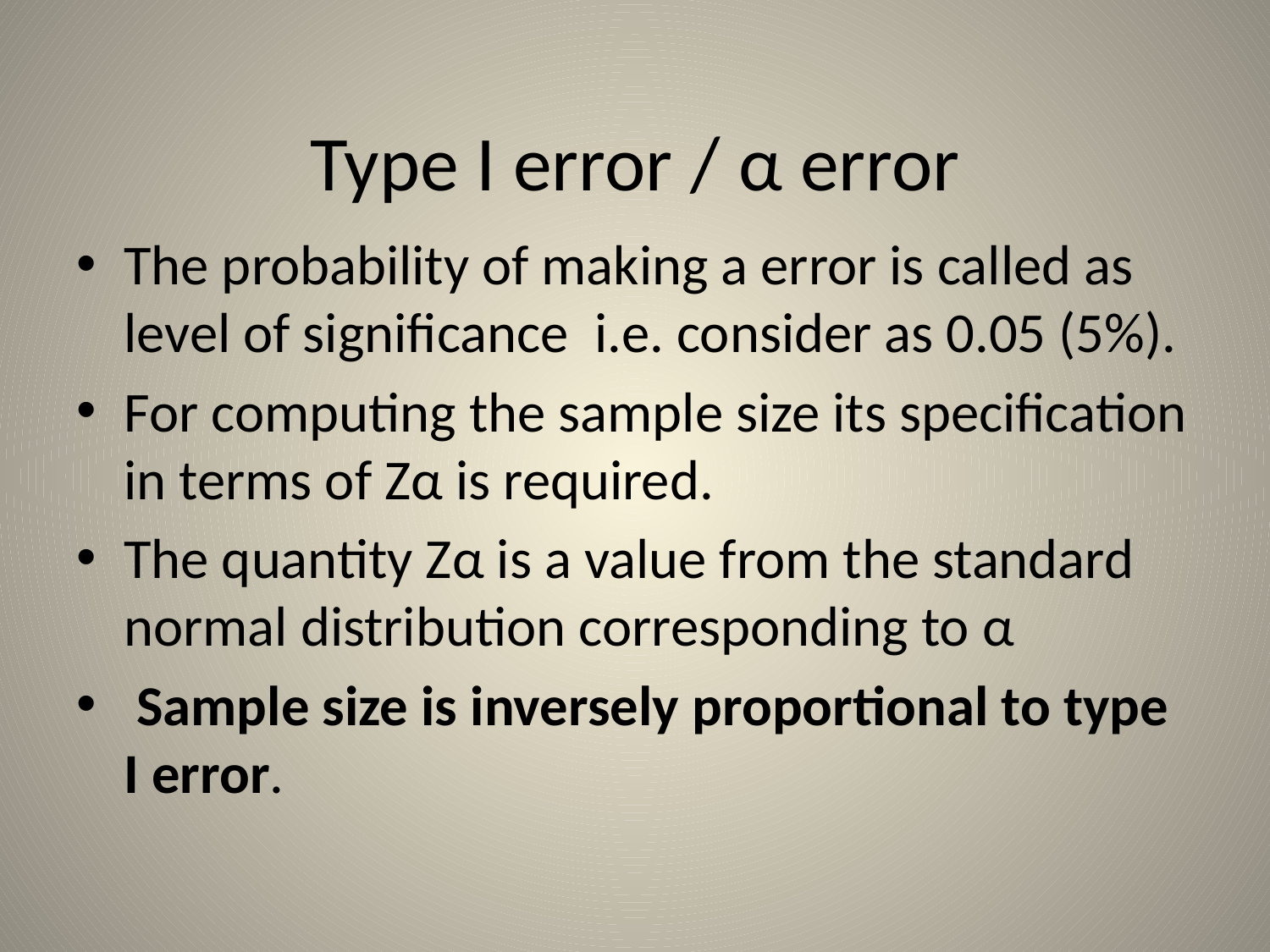

# Type I error / α error
The probability of making a error is called as level of significance  i.e. consider as 0.05 (5%).
For computing the sample size its specification in terms of Zα is required.
The quantity Zα is a value from the standard normal distribution corresponding to α
 Sample size is inversely proportional to type I error.